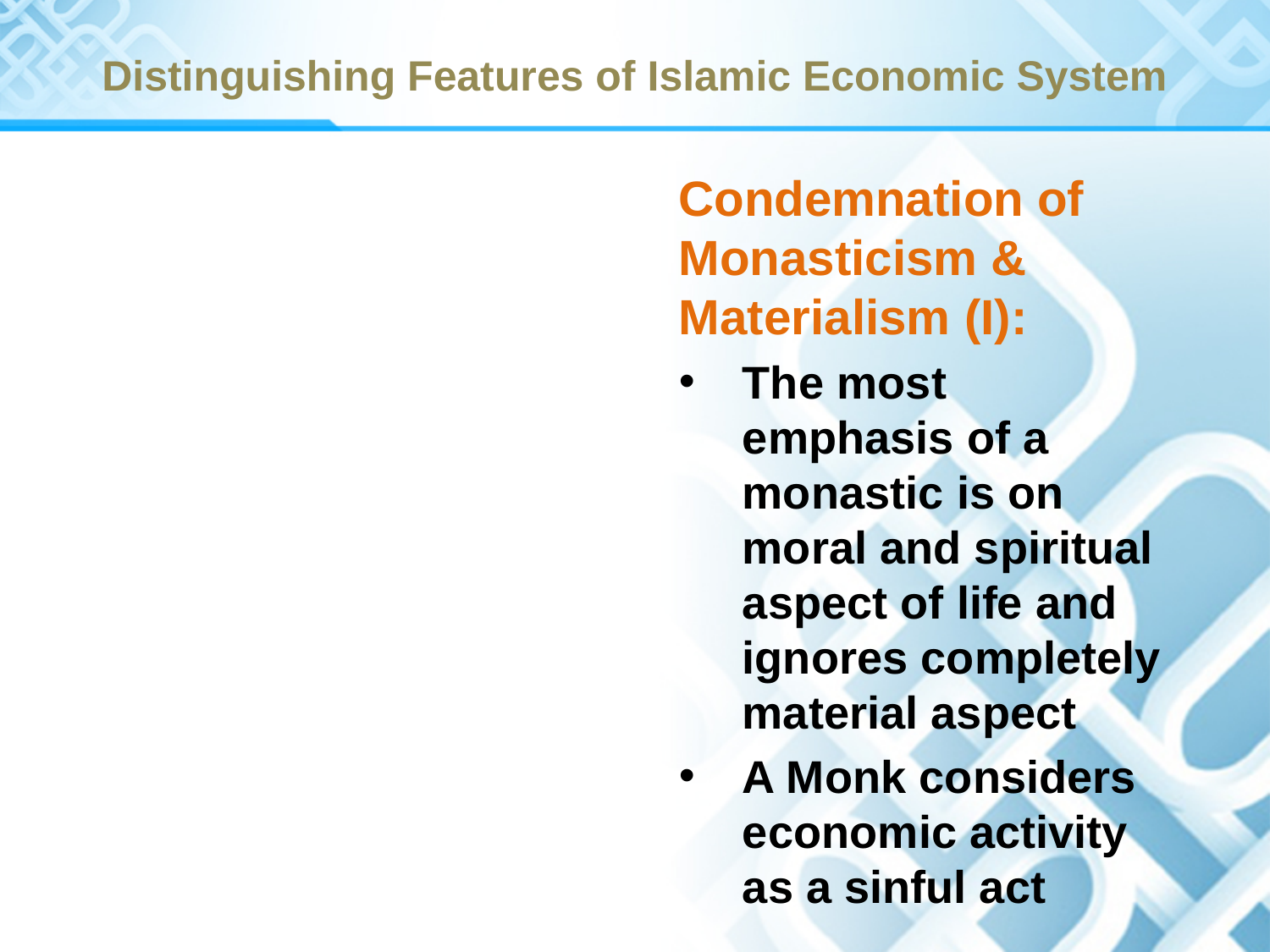

Distinguishing Features of Islamic Economic System
Condemnation of Monasticism & Materialism (I):
The most emphasis of a monastic is on moral and spiritual aspect of life and ignores completely material aspect
A Monk considers economic activity as a sinful act